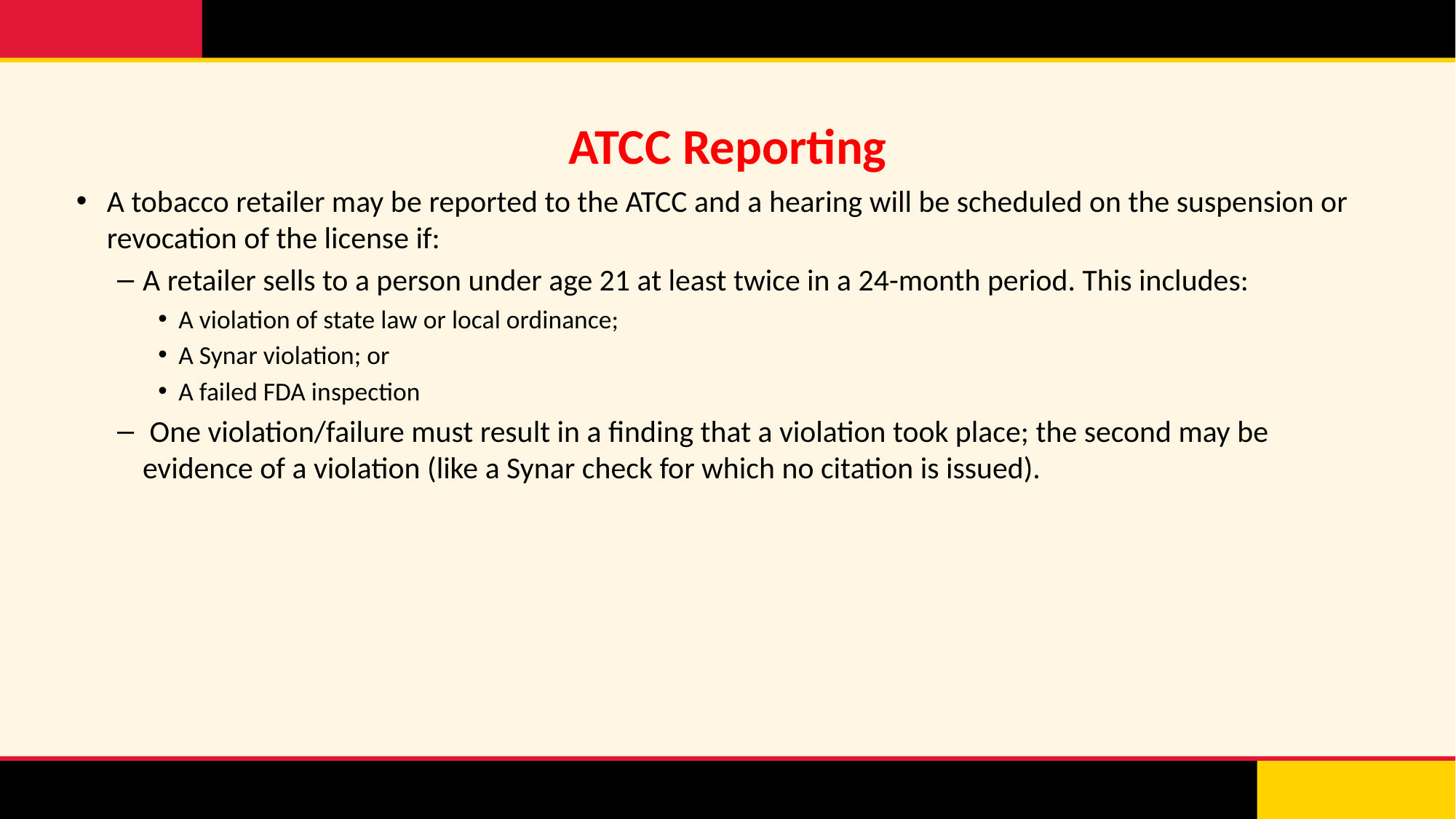

# ATCC Reporting
A tobacco retailer may be reported to the ATCC and a hearing will be scheduled on the suspension or revocation of the license if:
A retailer sells to a person under age 21 at least twice in a 24-month period. This includes:
A violation of state law or local ordinance;
A Synar violation; or
A failed FDA inspection
 One violation/failure must result in a finding that a violation took place; the second may be evidence of a violation (like a Synar check for which no citation is issued).